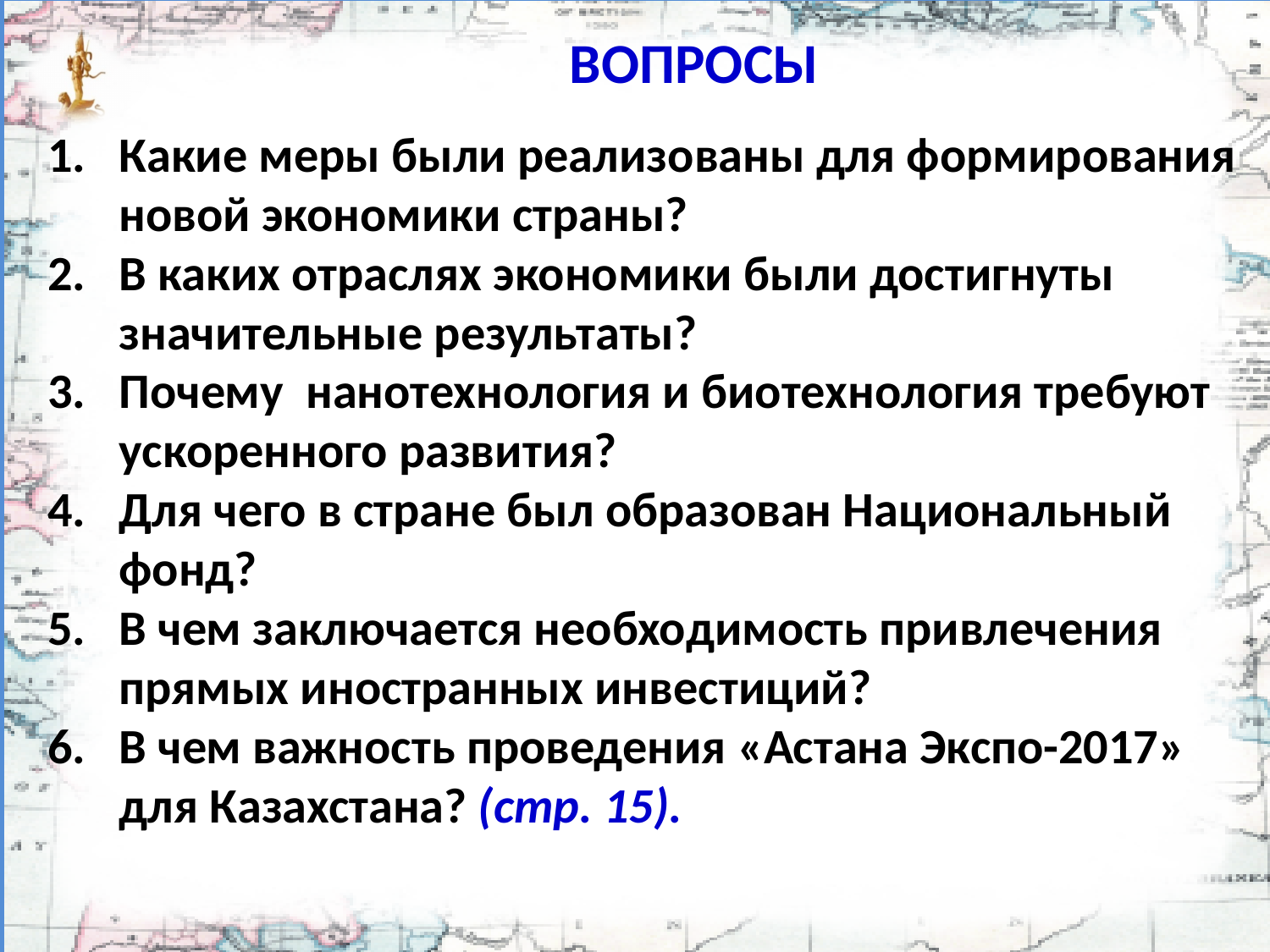

# ВОПРОСЫ
Какие меры были реализованы для формирования новой экономики страны?
В каких отраслях экономики были достигнуты значительные результаты?
Почему  нанотехнология и био­технология требуют ускоренного развития?
Для чего в стране был образован Национальный фонд?
В чем заключается необходимость привлечения прямых иностранных ин­вестиций?
В чем важность проведения «Астана Экспо-2017» для Казахстана? (стр. 15).